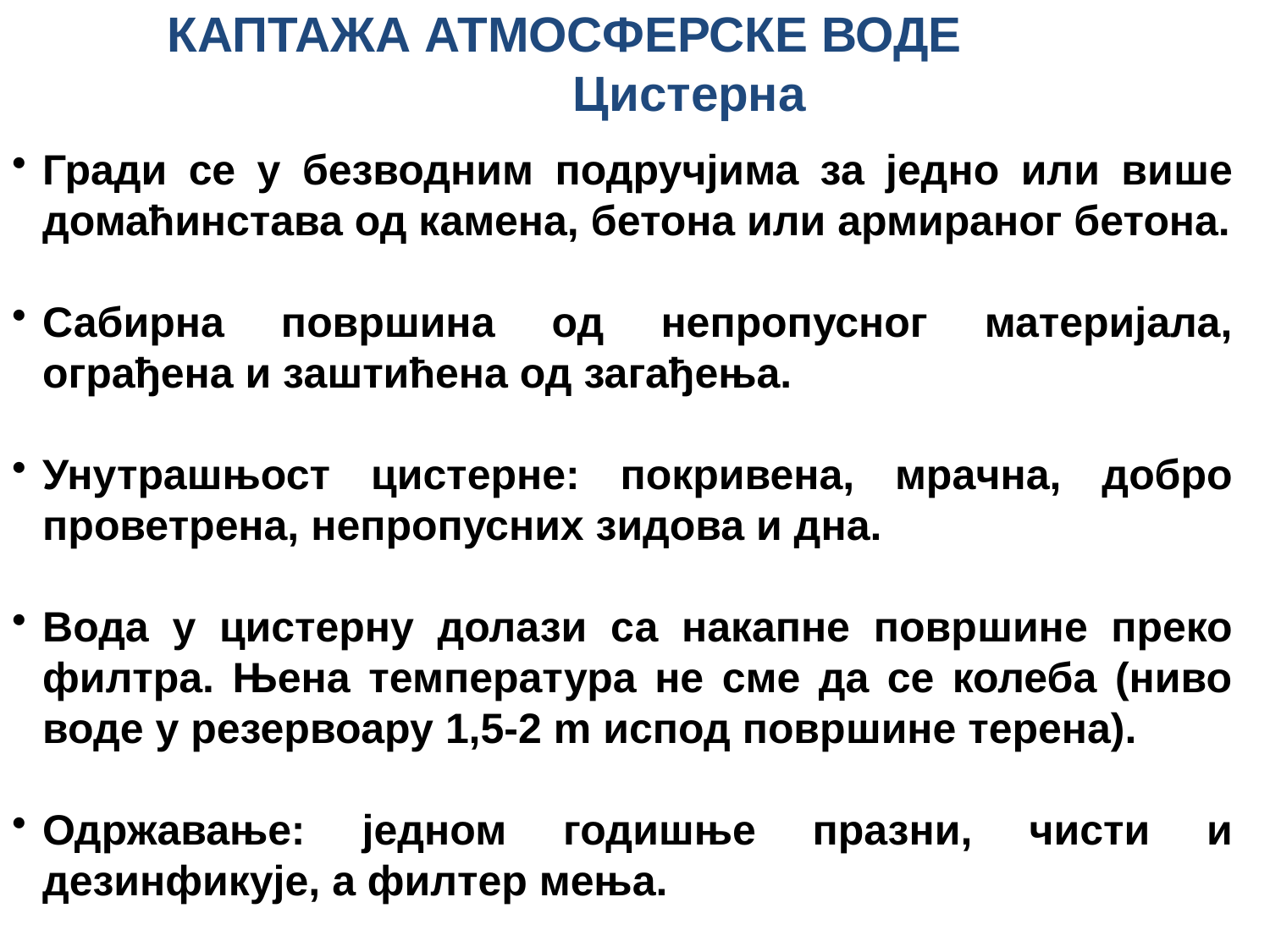

КАПТАЖА АТМОСФЕРСКЕ ВОДЕ
Цистерна
Гради се у безводним подручјима за једно или више домаћинстава од камена, бетона или армираног бетона.

Сабирна површина од непропусног материјала, ограђена и заштићена од загађења.

Унутрашњост цистерне: покривена, мрачна, добро проветрена, непропусних зидова и дна.

Вода у цистерну долази са накапне површине преко филтра. Њена температура не сме да се колеба (ниво воде у резервоару 1,5-2 m испод површине терена).

Одржавање: једном годишње празни, чисти и дезинфикује, а филтер мења.